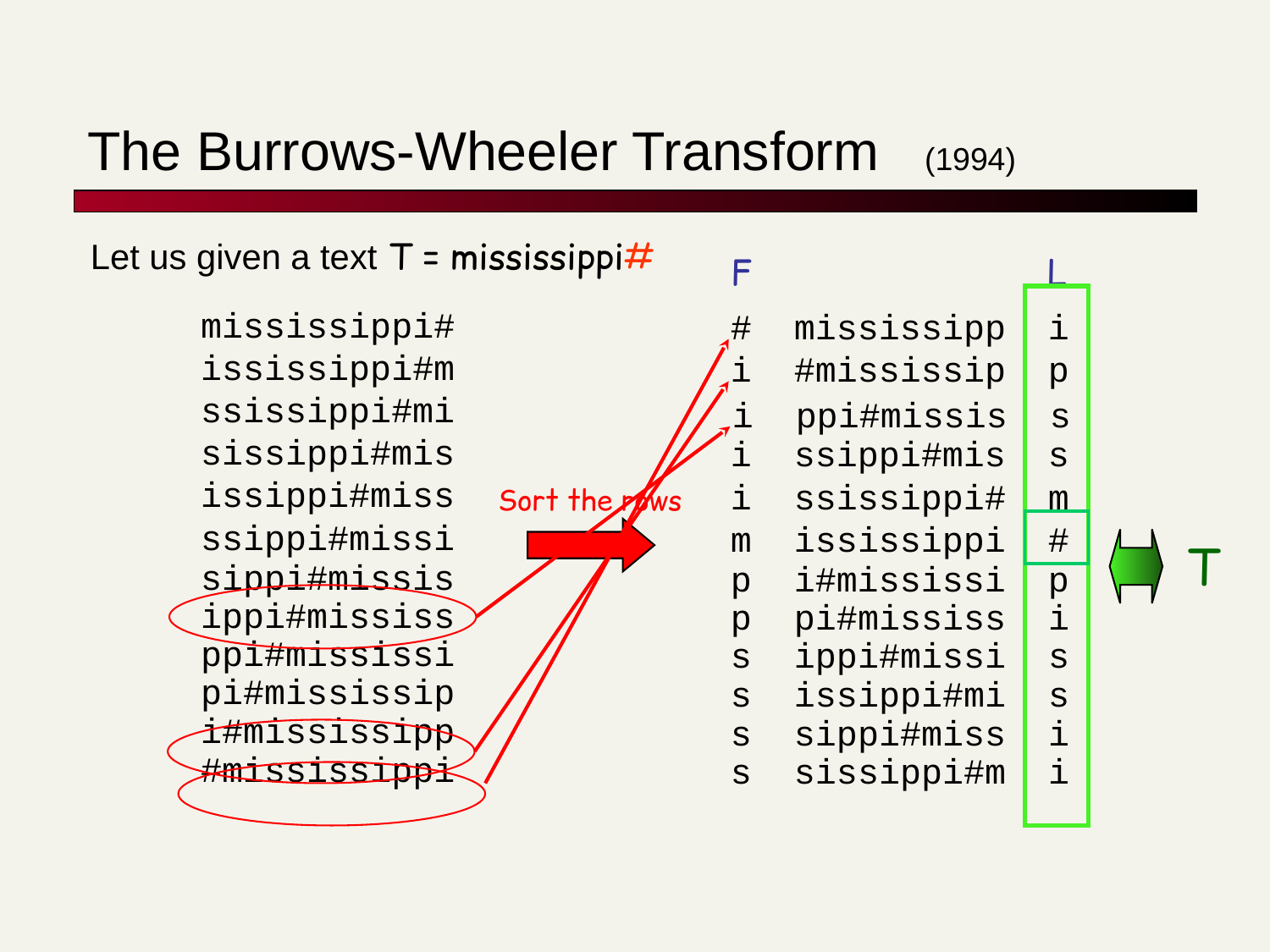

# The Burrows-Wheeler Transform   (1994)
Let us given a text T = mississippi#
F
L

T
mississippi#
#  mississipp  i

ississippi#m
i  #mississip  p

ssissippi#mi
i  ppi#missis  s

sissippi#mis
i  ssippi#mis  s
i  ssissippi#  m
m  ississippi  #
p  i#mississi  p
p  pi#mississ  i
s  ippi#missi  s
s  issippi#mi  s
s  sippi#miss  i
s  sissippi#m  i
issippi#miss
Sort the rows

ssippi#missi
sippi#missis
ippi#mississ
ppi#mississi
pi#mississip
i#mississipp
#mississippi